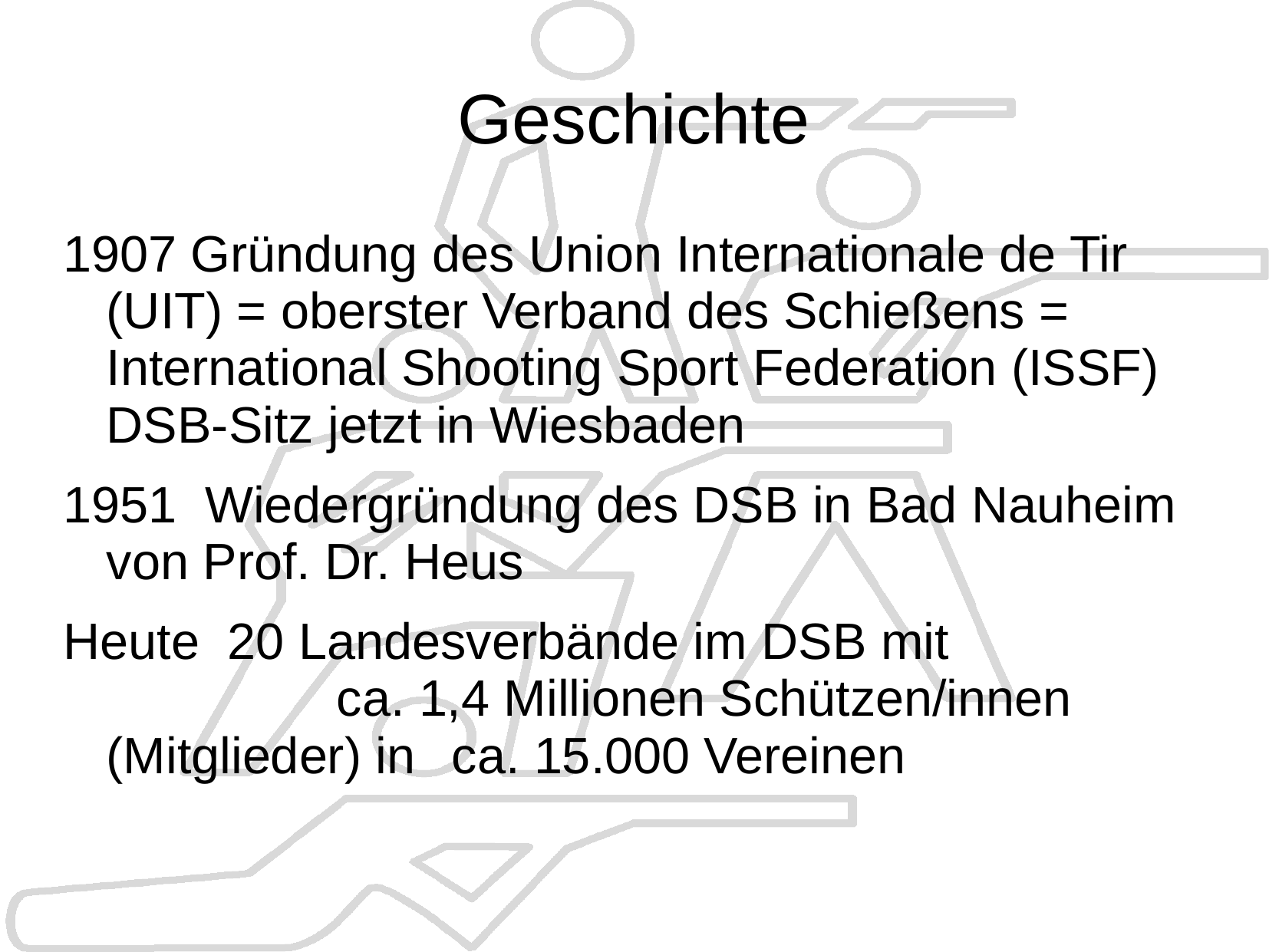

# Geschichte
1907 Gründung des Union Internationale de Tir (UIT) = oberster Verband des Schießens =
International Shooting Sport Federation (ISSF)
DSB-Sitz jetzt in Wiesbaden
1951  Wiedergründung des DSB in Bad Nauheim von Prof. Dr. Heus
Heute  20 Landesverbände im DSB mit 				ca. 1,4 Millionen Schützen/innen (Mitglieder) in  	ca. 15.000 Vereinen